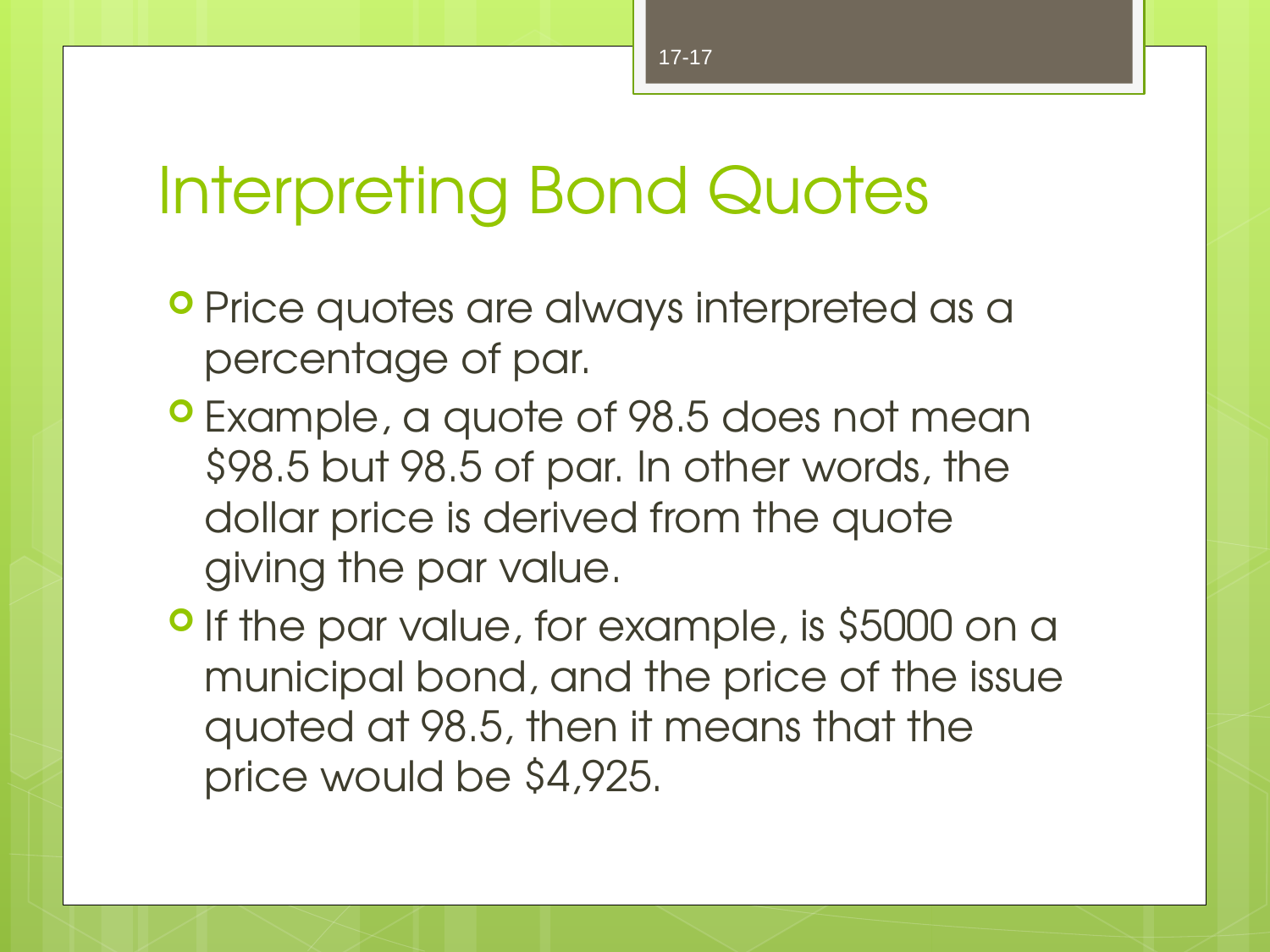

17-17
# Interpreting Bond Quotes
Price quotes are always interpreted as a percentage of par.
Example, a quote of 98.5 does not mean $98.5 but 98.5 of par. In other words, the dollar price is derived from the quote giving the par value.
If the par value, for example, is $5000 on a municipal bond, and the price of the issue quoted at 98.5, then it means that the price would be $4,925.